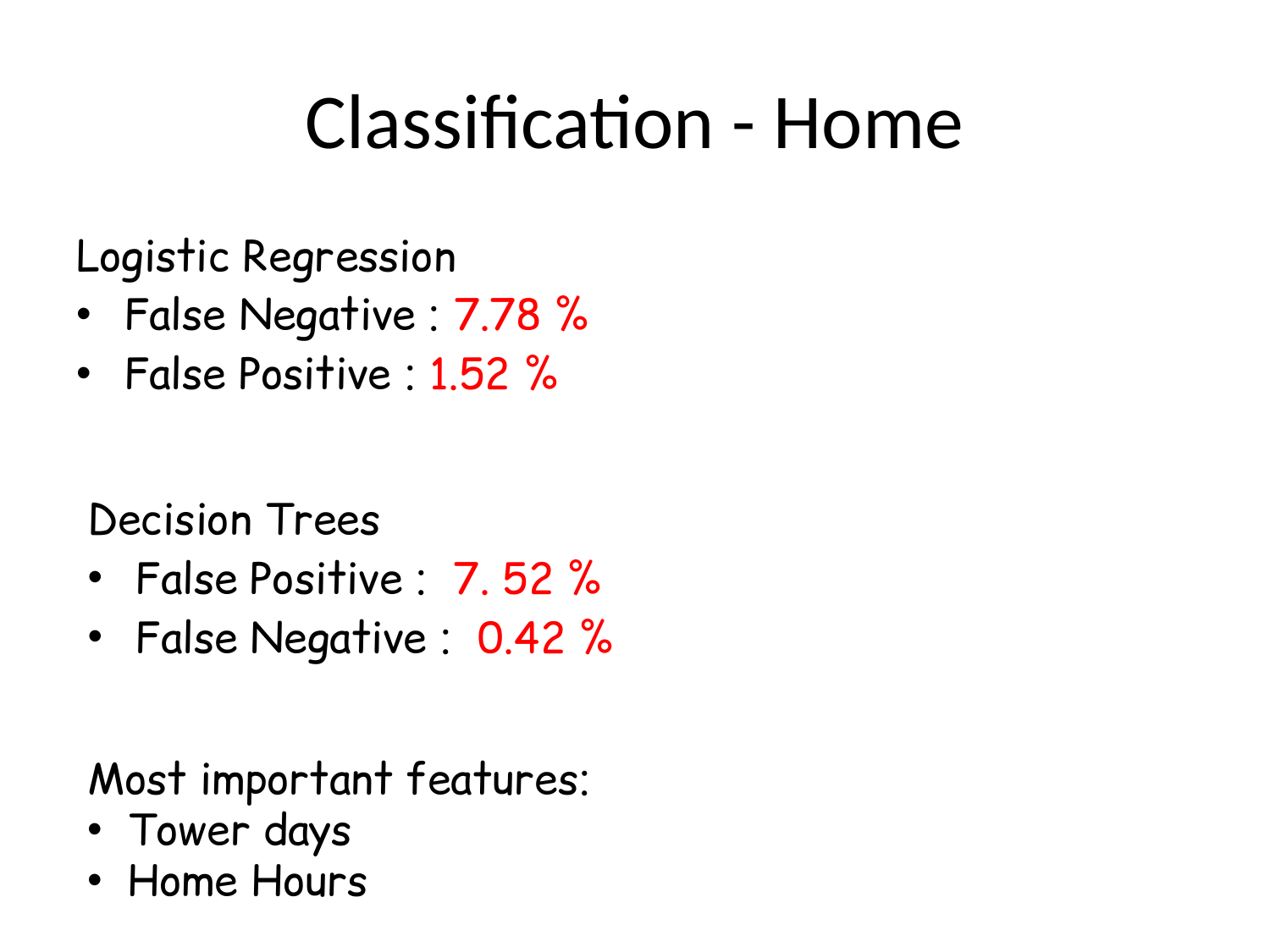

# Classification - Home
Logistic Regression
False Negative : 7.78 %
False Positive : 1.52 %
Decision Trees
False Positive :  7. 52 %
False Negative :  0.42 %
Most important features:
Tower days
Home Hours